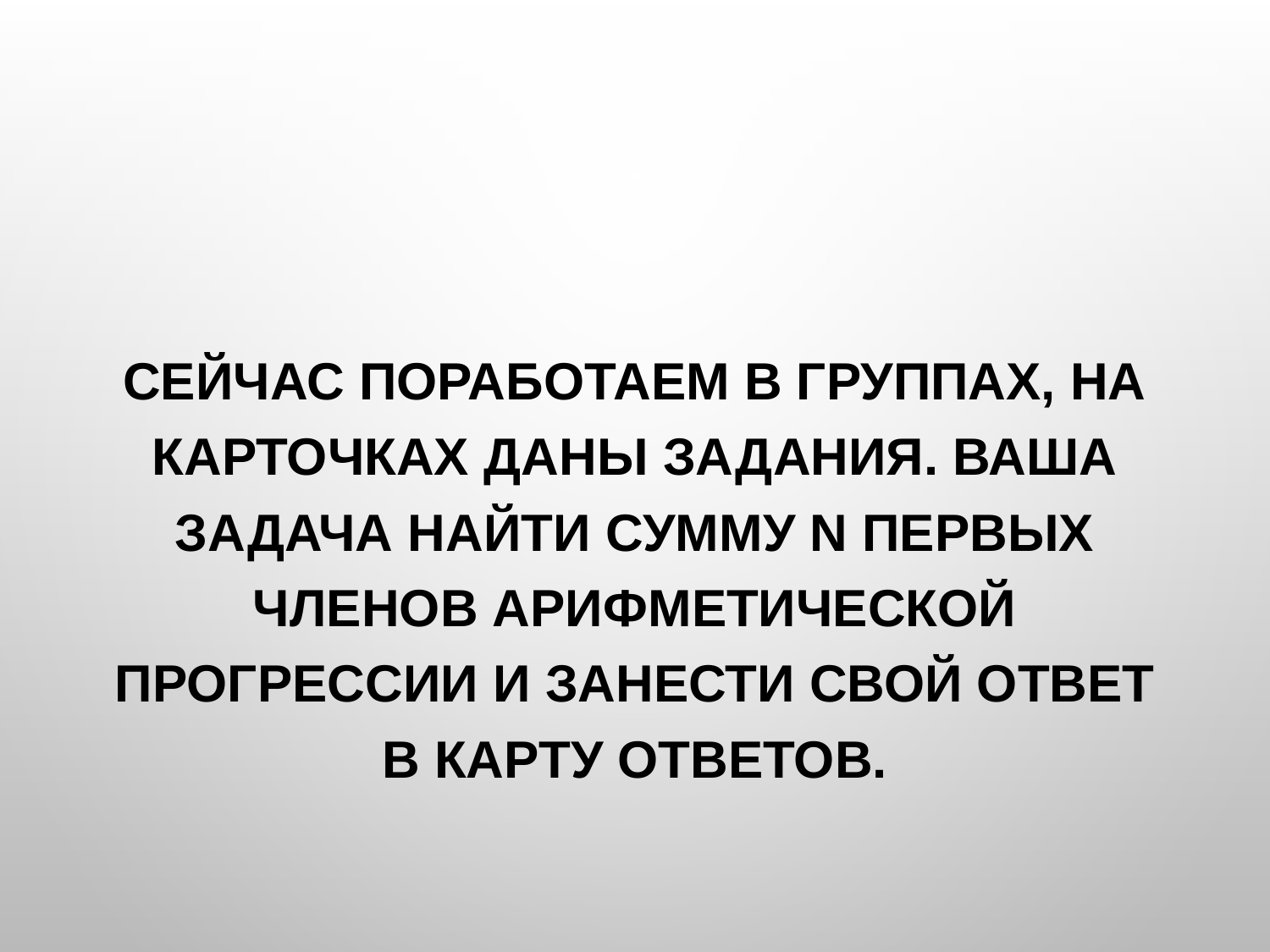

#
Сейчас поработаем в группах, на карточках даны задания. Ваша задача найти сумму n первых членов арифметической прогрессии и занести свой ответ в карту ответов.